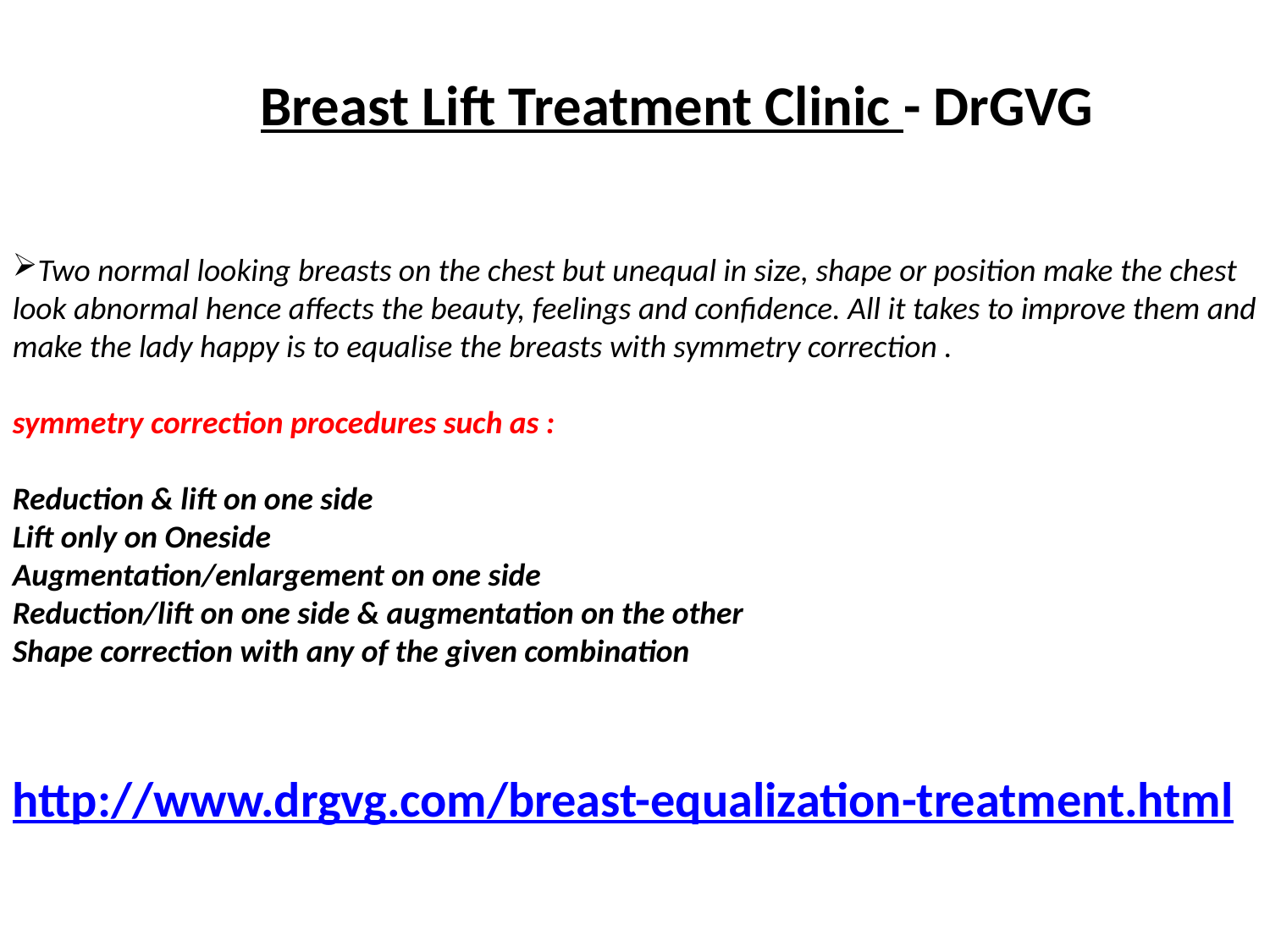

Breast Lift Treatment Clinic - DrGVG
Two normal looking breasts on the chest but unequal in size, shape or position make the chest look abnormal hence affects the beauty, feelings and confidence. All it takes to improve them and make the lady happy is to equalise the breasts with symmetry correction .

symmetry correction procedures such as :

Reduction & lift on one side
Lift only on Oneside
Augmentation/enlargement on one side
Reduction/lift on one side & augmentation on the other
Shape correction with any of the given combination
http://www.drgvg.com/breast-equalization-treatment.html